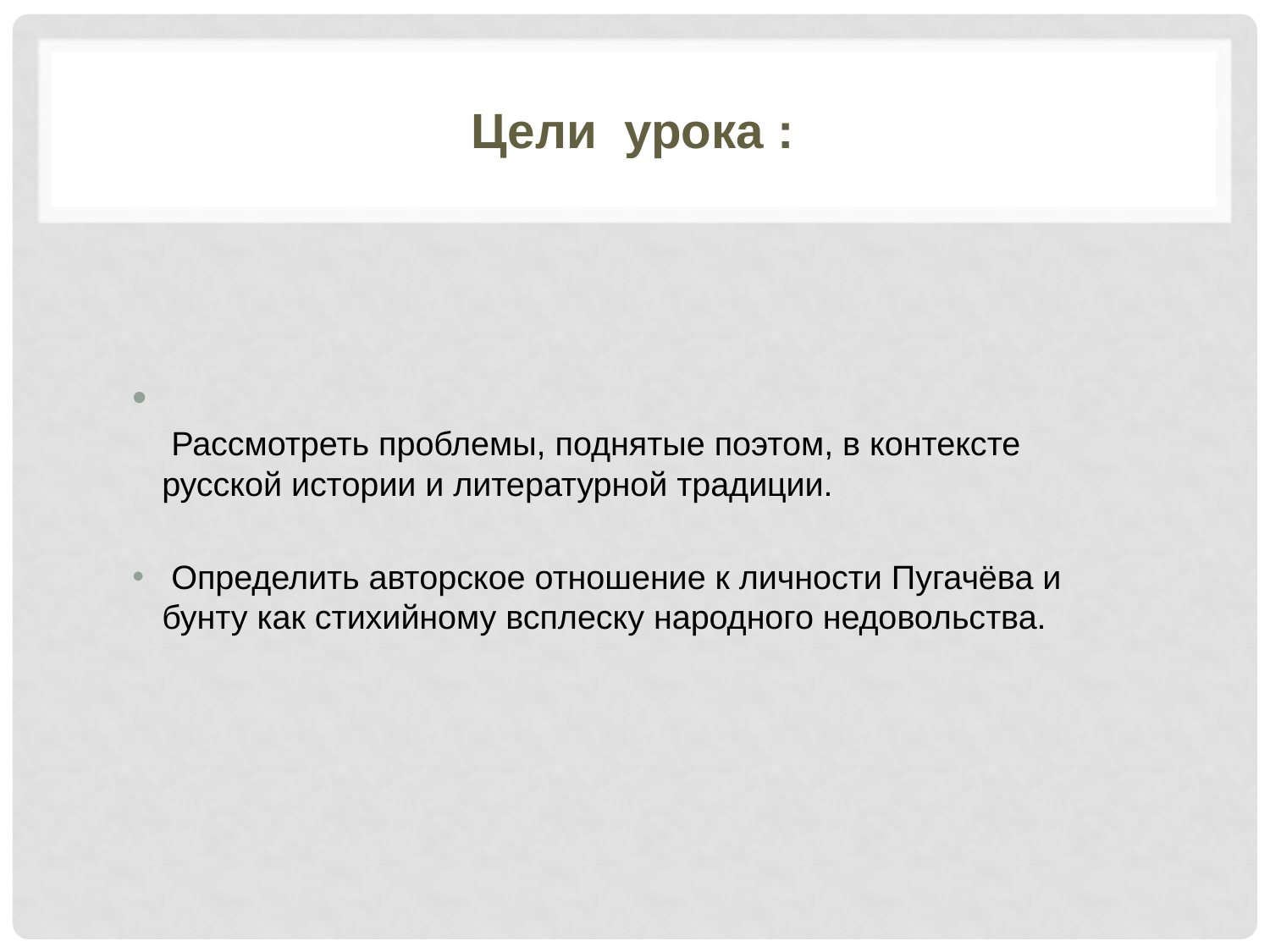

# Цели  урока :
 Рассмотреть проблемы, поднятые поэтом, в контексте русской истории и литературной традиции.

 Определить авторское отношение к личности Пугачёва и бунту как стихийному всплеску народного недовольства.